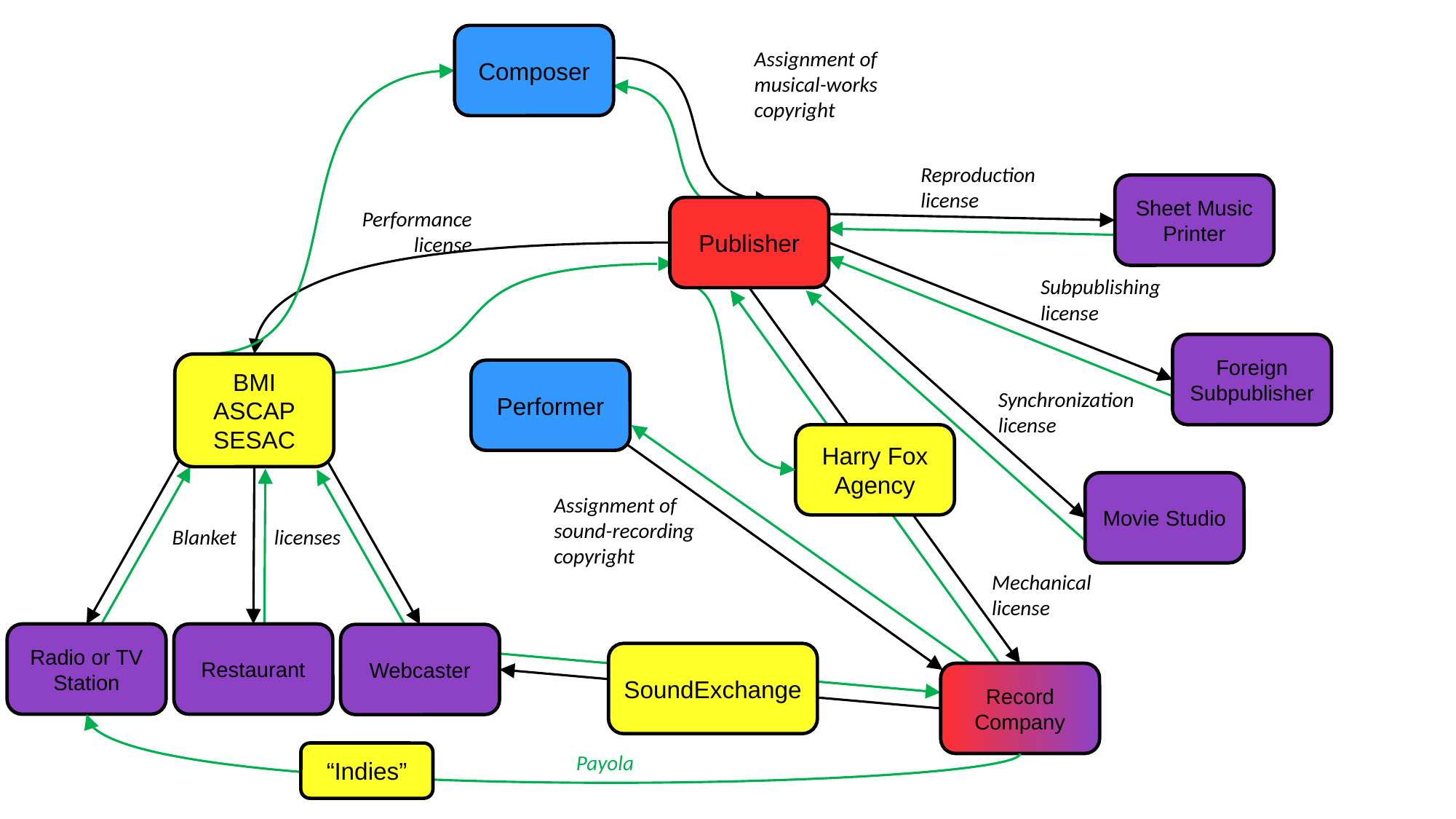

Composer
Assignment of musical-works copyright
Reproduction license
Sheet Music Printer
Publisher
Performance license
Subpublishing license
Foreign Subpublisher
BMI
ASCAP
SESAC
Performer
Synchronization license
Harry Fox Agency
Movie Studio
Assignment of sound-recording copyright
Blanket        licenses
Mechanical license
Radio or TV Station
Restaurant
Webcaster
SoundExchange
Record Company
“Indies”
Payola